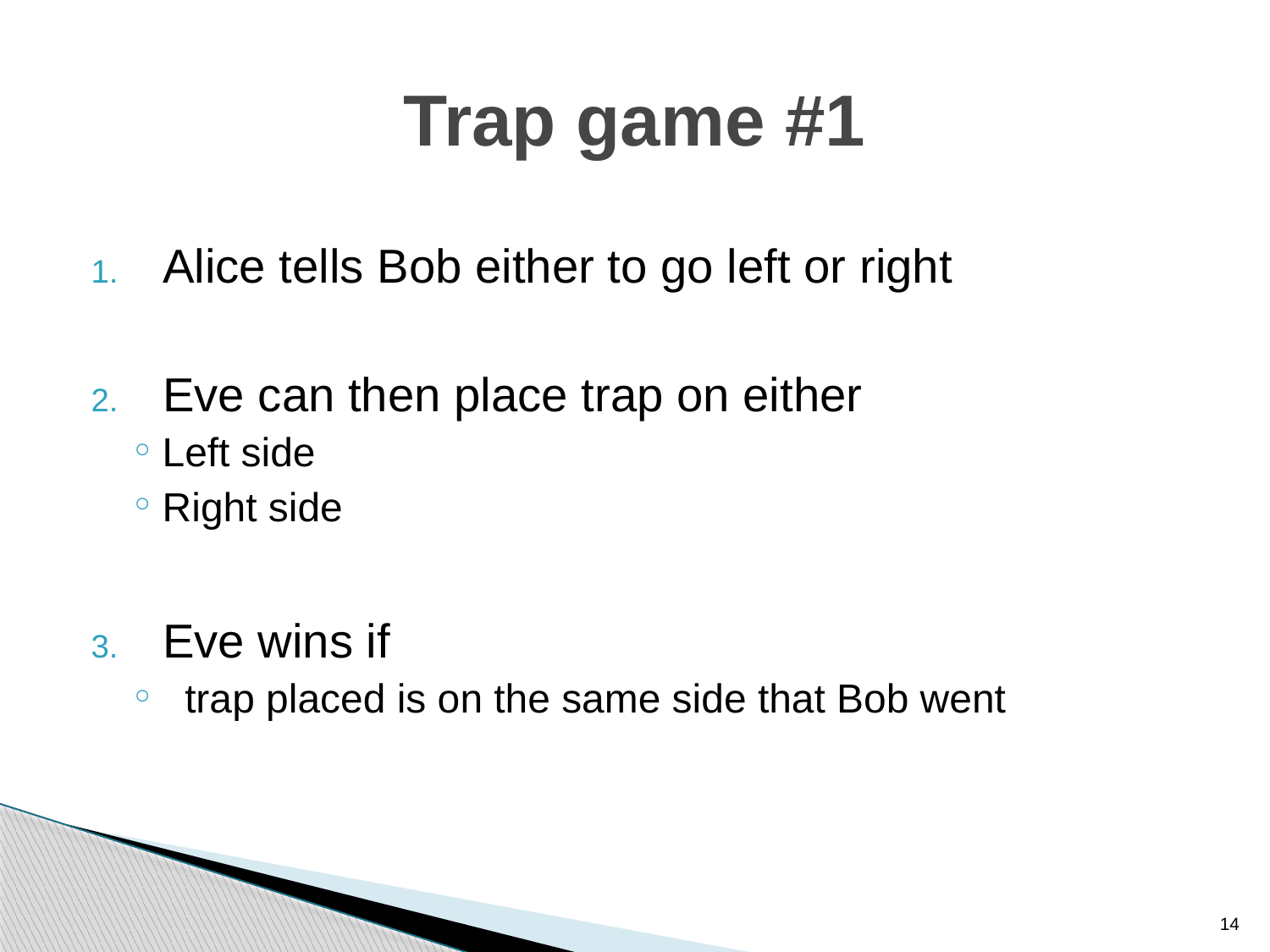

# Trap game #1
Alice tells Bob either to go left or right

Eve can then place trap on either
Left side
Right side

Eve wins if
  trap placed is on the same side that Bob went

14